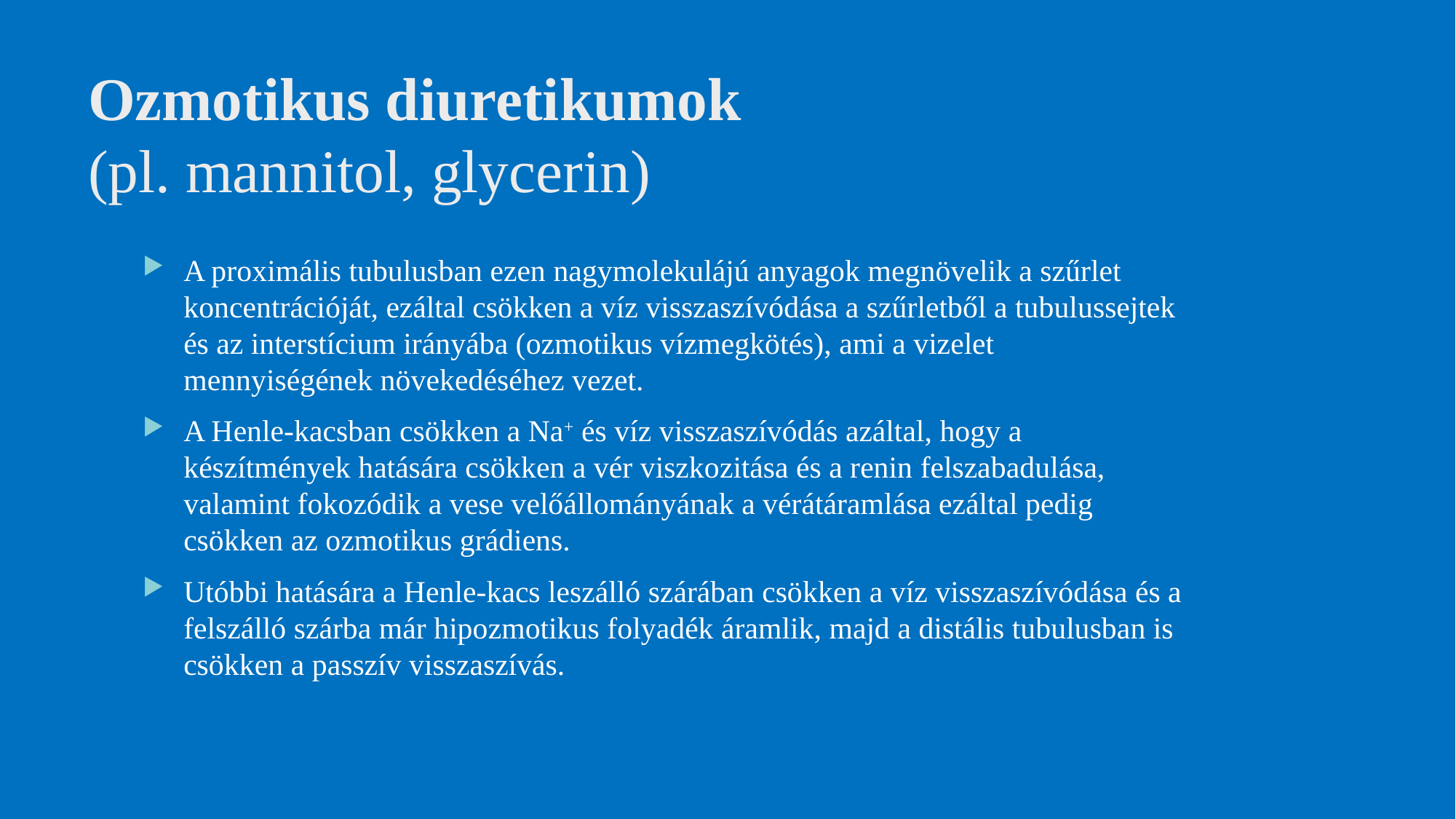

# Ozmotikus diuretikumok (pl. mannitol, glycerin)
A proximális tubulusban ezen nagymolekulájú anyagok megnövelik a szűrlet koncentrációját, ezáltal csökken a víz visszaszívódása a szűrletből a tubulussejtek és az interstícium irányába (ozmotikus vízmegkötés), ami a vizelet mennyiségének növekedéséhez vezet.
A Henle-kacsban csökken a Na+ és víz visszaszívódás azáltal, hogy a készítmények hatására csökken a vér viszkozitása és a renin felszabadulása, valamint fokozódik a vese velőállományának a vérátáramlása ezáltal pedig csökken az ozmotikus grádiens.
Utóbbi hatására a Henle-kacs leszálló szárában csökken a víz visszaszívódása és a felszálló szárba már hipozmotikus folyadék áramlik, majd a distális tubulusban is csökken a passzív visszaszívás.